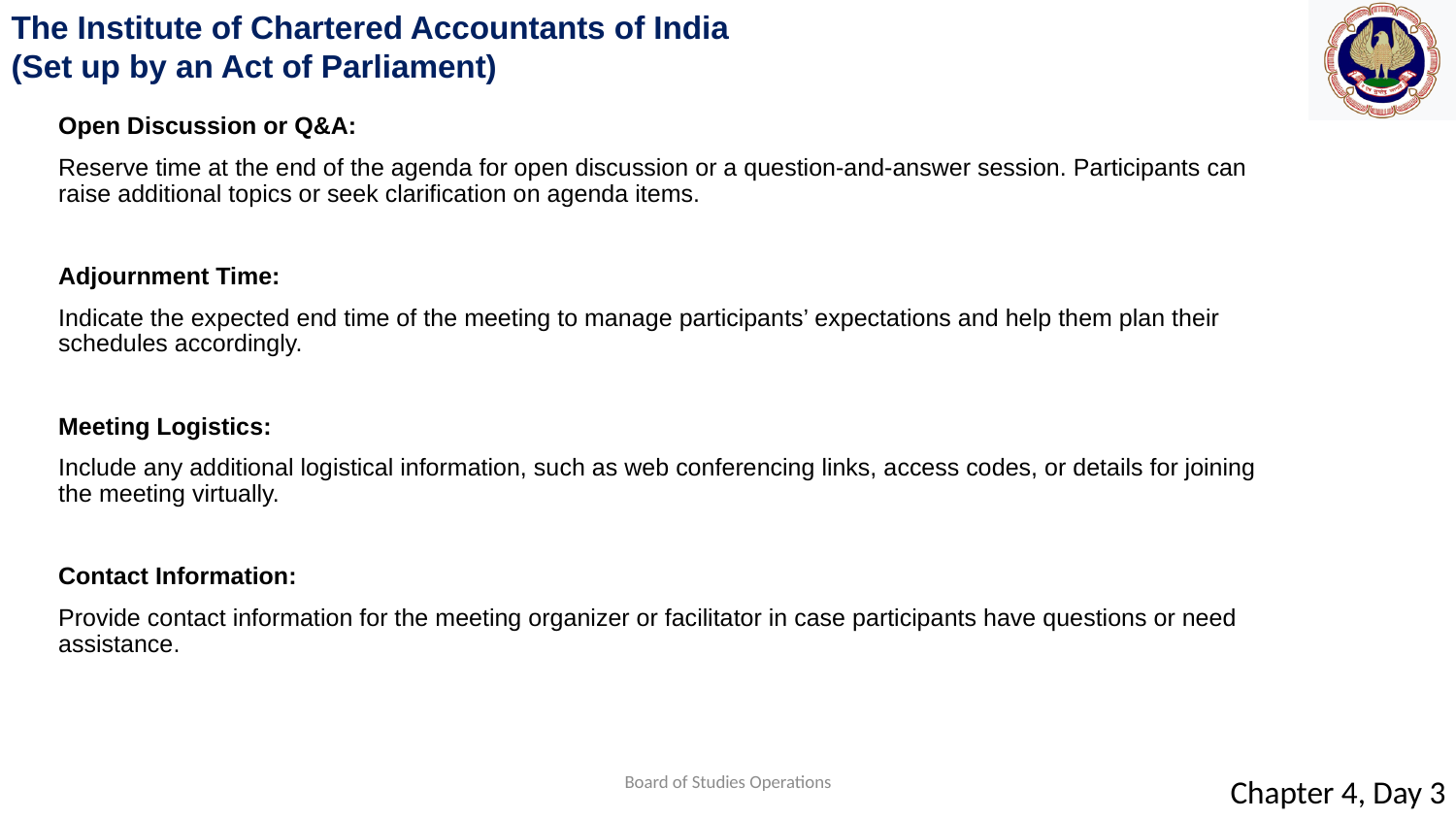

Open Discussion or Q&A:
Reserve time at the end of the agenda for open discussion or a question-and-answer session. Participants can raise additional topics or seek clarification on agenda items.

Adjournment Time:
Indicate the expected end time of the meeting to manage participants’ expectations and help them plan their schedules accordingly.

Meeting Logistics:
Include any additional logistical information, such as web conferencing links, access codes, or details for joining the meeting virtually.

Contact Information:
Provide contact information for the meeting organizer or facilitator in case participants have questions or need assistance.
Board of Studies Operations